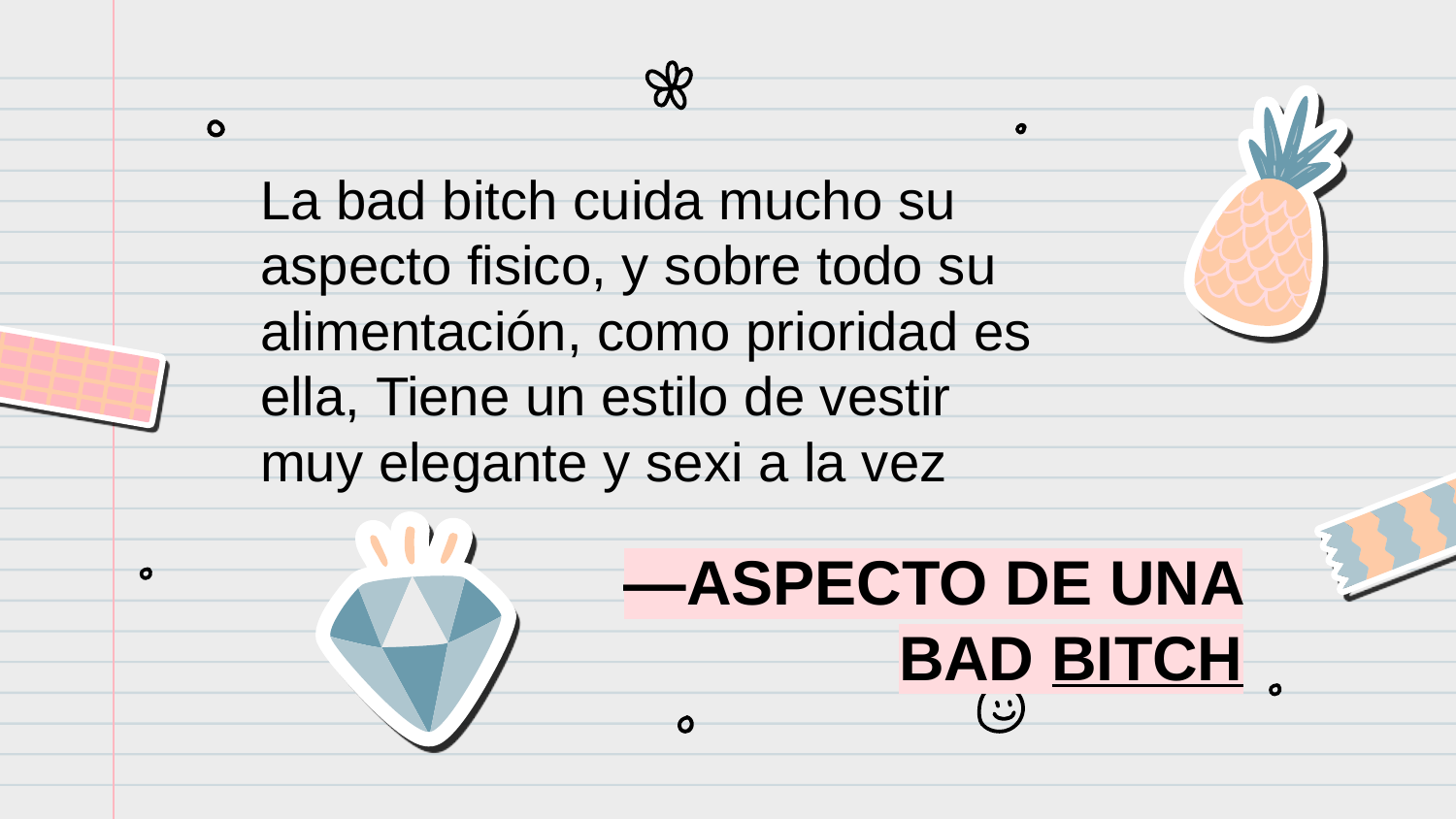

La bad bitch cuida mucho su aspecto fisico, y sobre todo su alimentación, como prioridad es ella, Tiene un estilo de vestir muy elegante y sexi a la vez

# —ASPECTO DE UNA BAD BITCH